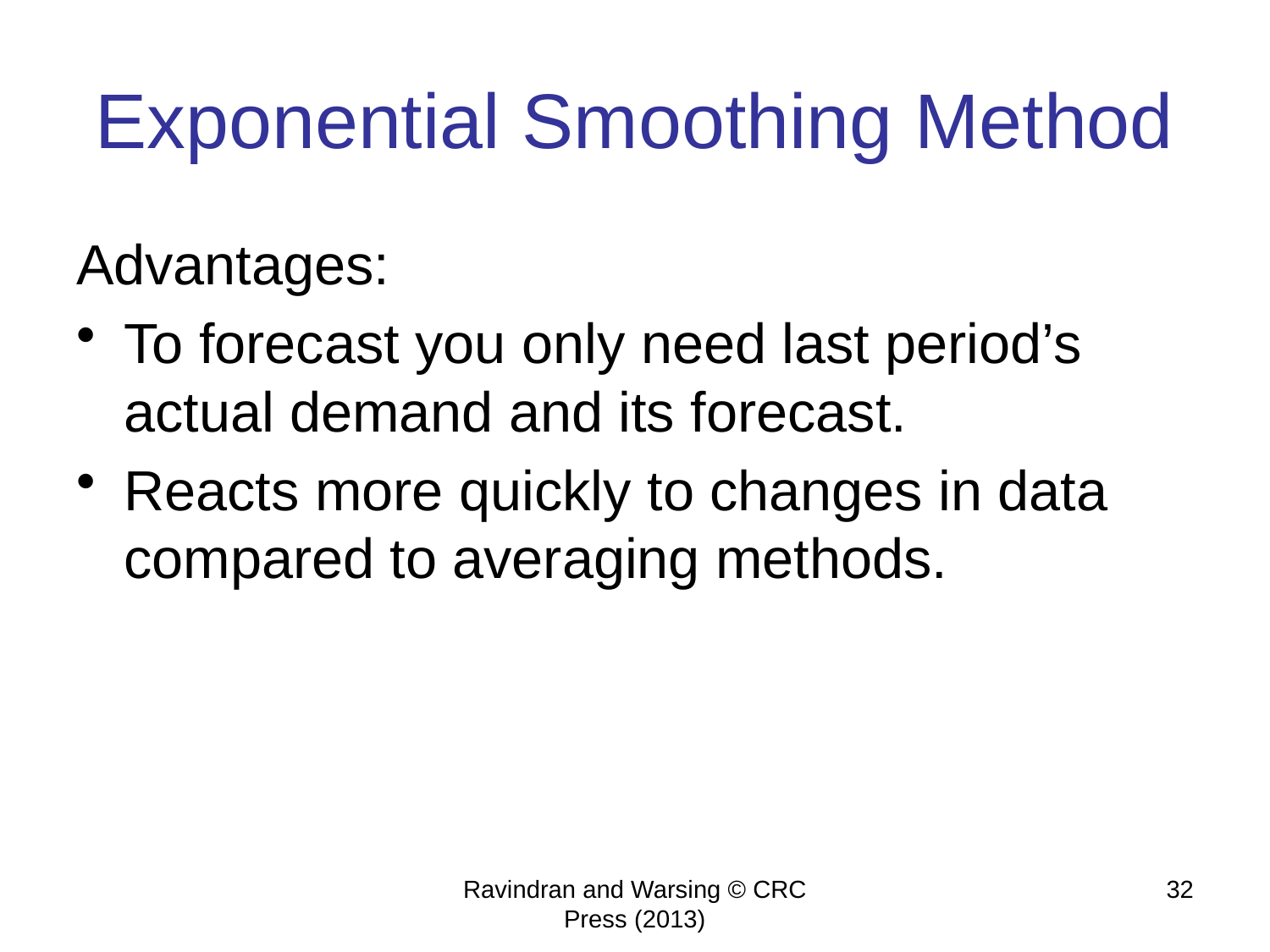

# Exponential Smoothing Method
Advantages:
To forecast you only need last period’s actual demand and its forecast.
Reacts more quickly to changes in data compared to averaging methods.
Ravindran and Warsing © CRC Press (2013)
32